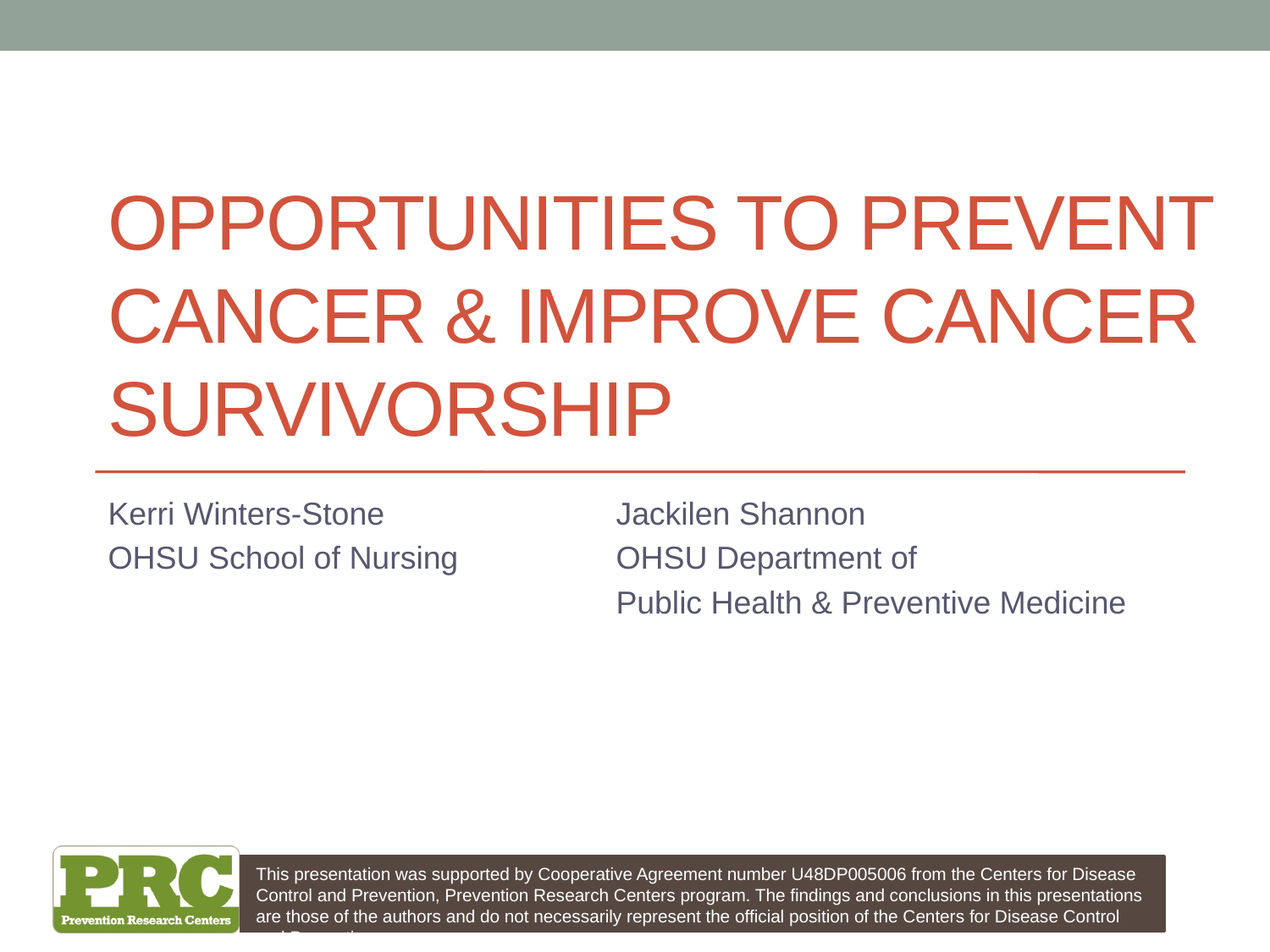

# Opportunities to Prevent Cancer & Improve Cancer Survivorship
Kerri Winters-Stone		Jackilen Shannon
OHSU School of Nursing		OHSU Department of
				Public Health & Preventive Medicine